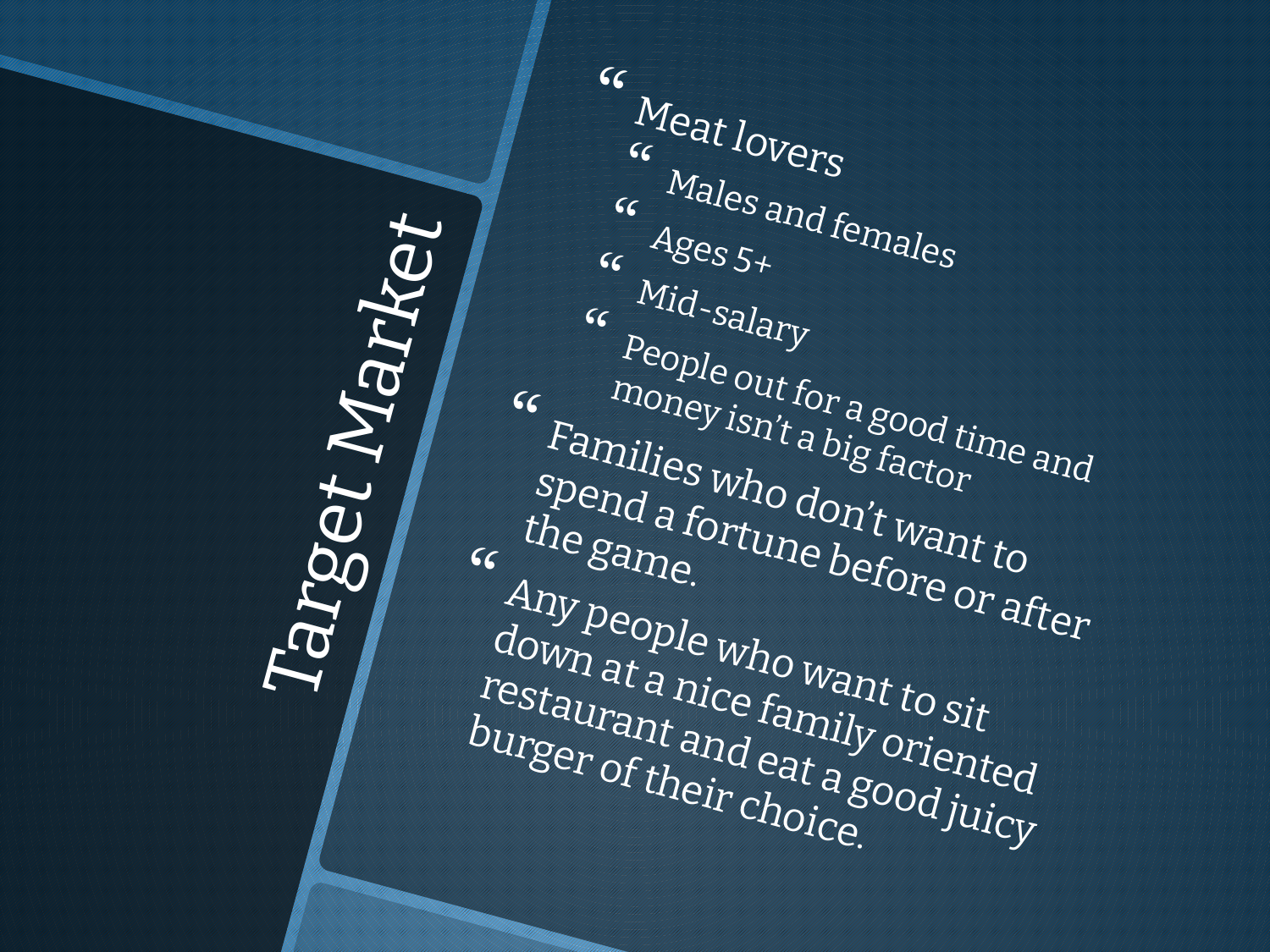

Meat lovers
Males and females
Ages 5+
Mid-salary
People out for a good time and money isn’t a big factor
Families who don’t want to spend a fortune before or after the game.
Any people who want to sit down at a nice family oriented restaurant and eat a good juicy burger of their choice.
# Target Market